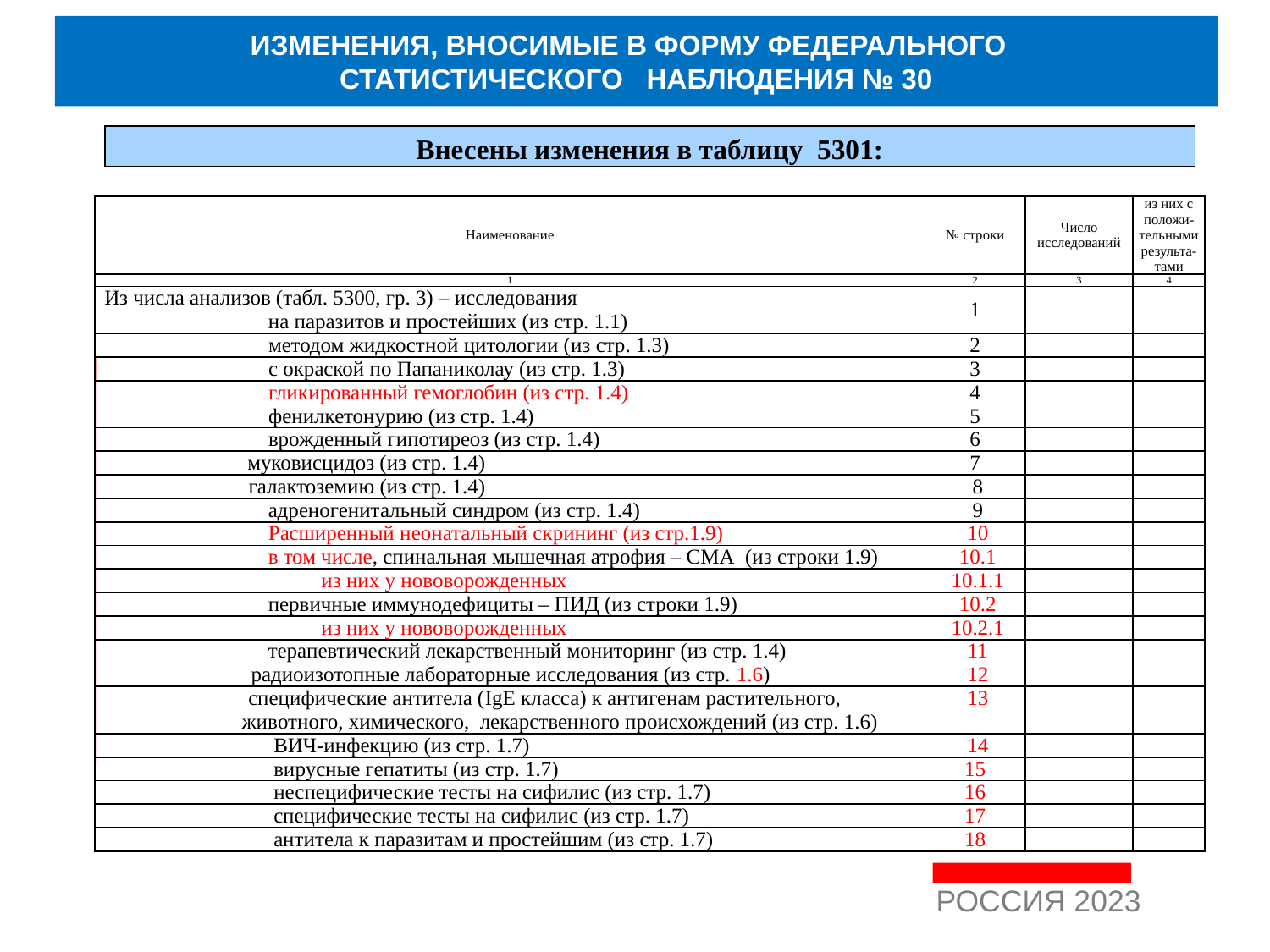

ИЗМЕНЕНИЯ, ВНОСИМЫЕ В ФОРМУ ФЕДЕРАЛЬНОГО
СТАТИСТИЧЕСКОГО   НАБЛЮДЕНИЯ № 30

Внесены изменения в таблицу  5301:

| Наименование | № строки | Число исследований | из них с положи- тельными результа-тами |
| --- | --- | --- | --- |
| 1 | 2 | 3 | 4 |
| Из числа анализов (табл. 5300, гр. 3) – исследования на паразитов и простейших (из стр. 1.1) | 1 |  |  |
| методом жидкостной цитологии (из стр. 1.3) | 2 |  |  |
| с окраской по Папаниколау (из стр. 1.3) | 3 |  |  |
| гликированный гемоглобин (из стр. 1.4) | 4 |  |  |
| фенилкетонурию (из стр. 1.4) | 5 |  |  |
| врожденный гипотиреоз (из стр. 1.4) | 6 |  |  |
| муковисцидоз (из стр. 1.4) | 7 |  |  |
| галактоземию (из стр. 1.4) | 8 |  |  |
| адреногенитальный синдром (из стр. 1.4) | 9 |  |  |
| Расширенный неонатальный скрининг (из стр.1.9) | 10 |  |  |
| в том числе, спинальная мышечная атрофия – СМА (из строки 1.9) | 10.1 |  |  |
| из них у нововорожденных | 10.1.1 |  |  |
| первичные иммунодефициты – ПИД (из строки 1.9) | 10.2 |  |  |
| из них у нововорожденных | 10.2.1 |  |  |
| терапевтический лекарственный мониторинг (из стр. 1.4) | 11 |  |  |
| радиоизотопные лабораторные исследования (из стр. 1.6) | 12 |  |  |
| специфические антитела (IgE класса) к антигенам растительного, животного, химического, лекарственного происхождений (из стр. 1.6) | 13 |  |  |
| ВИЧ-инфекцию (из стр. 1.7) | 14 |  |  |
| вирусные гепатиты (из стр. 1.7) | 15 |  |  |
| неспецифические тесты на сифилис (из стр. 1.7) | 16 |  |  |
| специфические тесты на сифилис (из стр. 1.7) | 17 |  |  |
| антитела к паразитам и простейшим (из стр. 1.7) | 18 |  |  |

РОССИЯ 2023